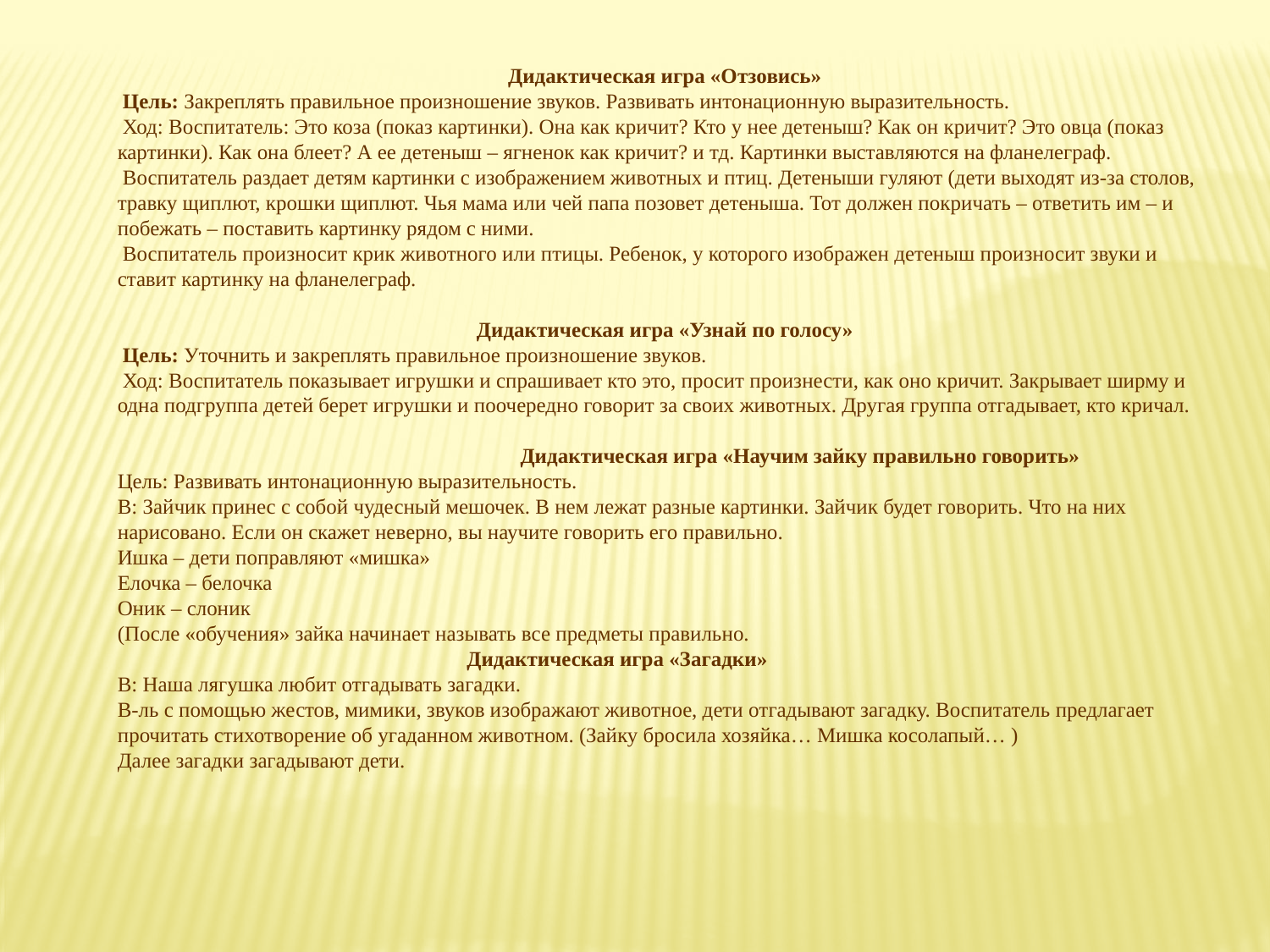

Дидактическая игра «Отзовись»
 Цель: Закреплять правильное произношение звуков. Развивать интонационную выразительность.
 Ход: Воспитатель: Это коза (показ картинки). Она как кричит? Кто у нее детеныш? Как он кричит? Это овца (показ картинки). Как она блеет? А ее детеныш – ягненок как кричит? и тд. Картинки выставляются на фланелеграф.
 Воспитатель раздает детям картинки с изображением животных и птиц. Детеныши гуляют (дети выходят из-за столов, травку щиплют, крошки щиплют. Чья мама или чей папа позовет детеныша. Тот должен покричать – ответить им – и побежать – поставить картинку рядом с ними.
 Воспитатель произносит крик животного или птицы. Ребенок, у которого изображен детеныш произносит звуки и ставит картинку на фланелеграф.

Дидактическая игра «Узнай по голосу»
 Цель: Уточнить и закреплять правильное произношение звуков.
 Ход: Воспитатель показывает игрушки и спрашивает кто это, просит произнести, как оно кричит. Закрывает ширму и одна подгруппа детей берет игрушки и поочередно говорит за своих животных. Другая группа отгадывает, кто кричал.

                                                                    Дидактическая игра «Научим зайку правильно говорить»
Цель: Развивать интонационную выразительность.
В: Зайчик принес с собой чудесный мешочек. В нем лежат разные картинки. Зайчик будет говорить. Что на них нарисовано. Если он скажет неверно, вы научите говорить его правильно.
Ишка – дети поправляют «мишка»
Елочка – белочка
Оник – слоник
(После «обучения» зайка начинает называть все предметы правильно.
                                                                  Дидактическая игра «Загадки»
В: Наша лягушка любит отгадывать загадки.
В-ль с помощью жестов, мимики, звуков изображают животное, дети отгадывают загадку. Воспитатель предлагает прочитать стихотворение об угаданном животном. (Зайку бросила хозяйка… Мишка косолапый… )
Далее загадки загадывают дети.